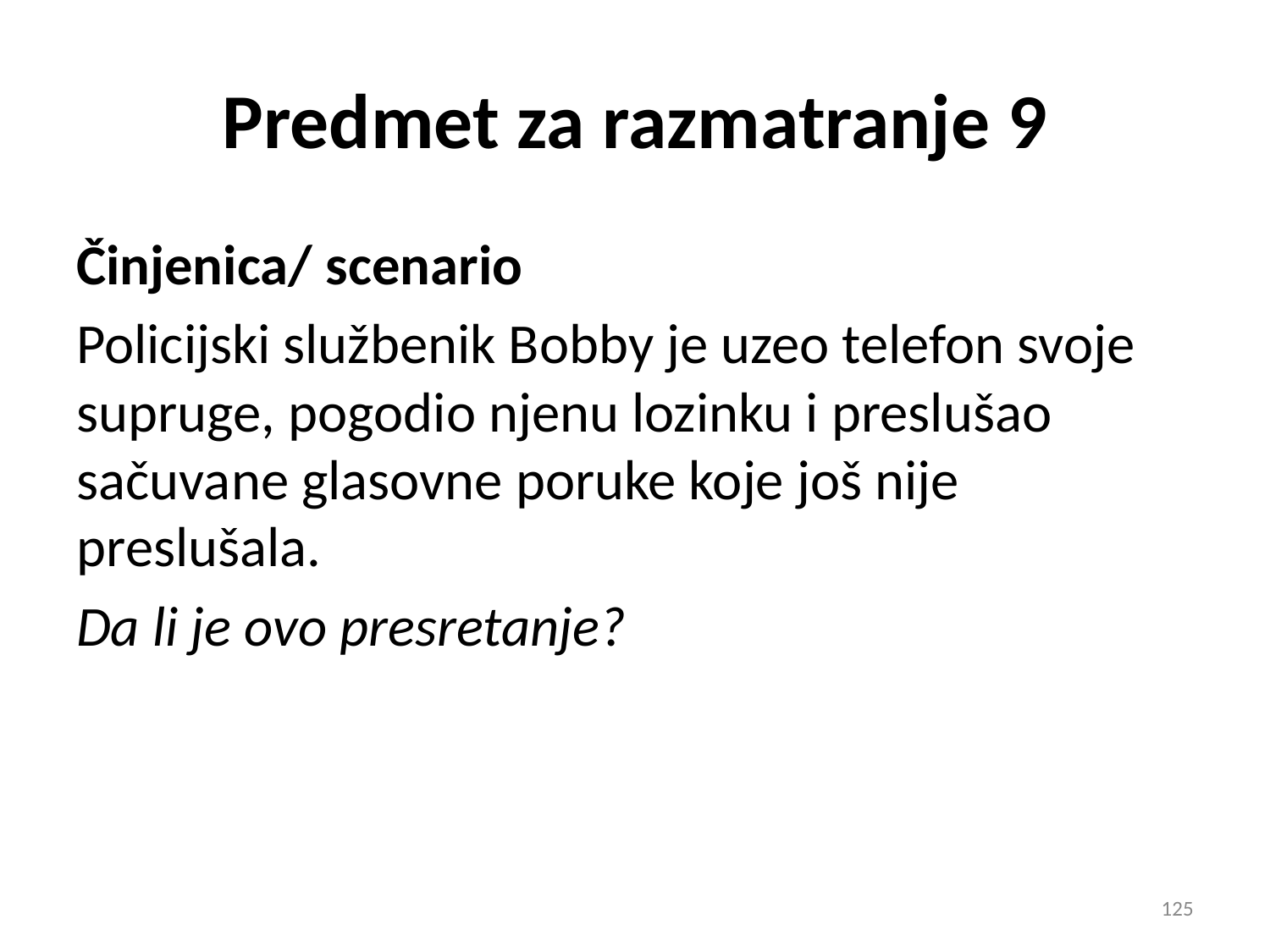

# Predmet za razmatranje 9
Činjenica/ scenario
Policijski službenik Bobby je uzeo telefon svoje supruge, pogodio njenu lozinku i preslušao sačuvane glasovne poruke koje još nije preslušala.
Da li je ovo presretanje?
125